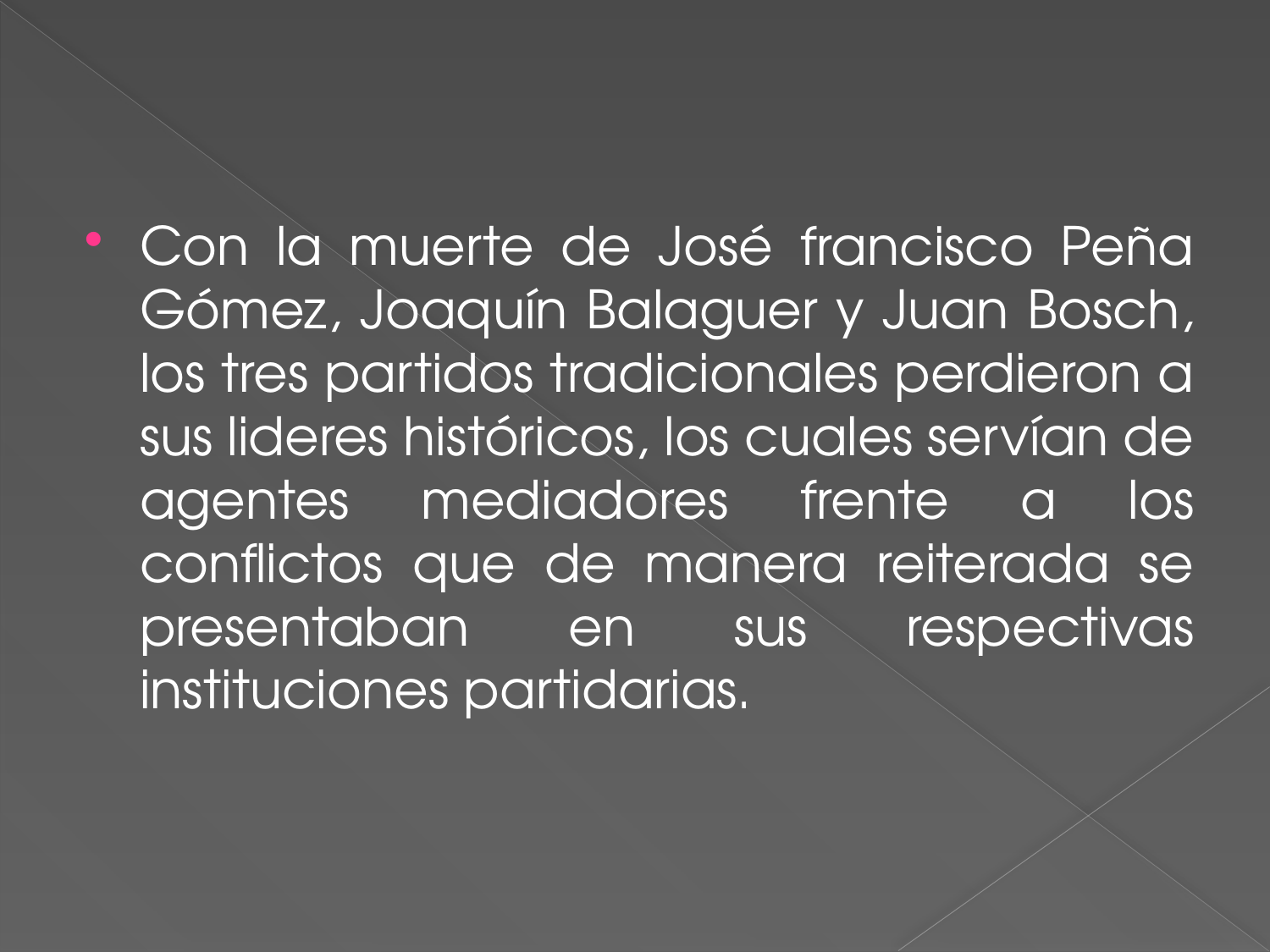

Con la muerte de José francisco Peña Gómez, Joaquín Balaguer y Juan Bosch, los tres partidos tradicionales perdieron a sus lideres históricos, los cuales servían de agentes mediadores frente a los conflictos que de manera reiterada se presentaban en sus respectivas instituciones partidarias.